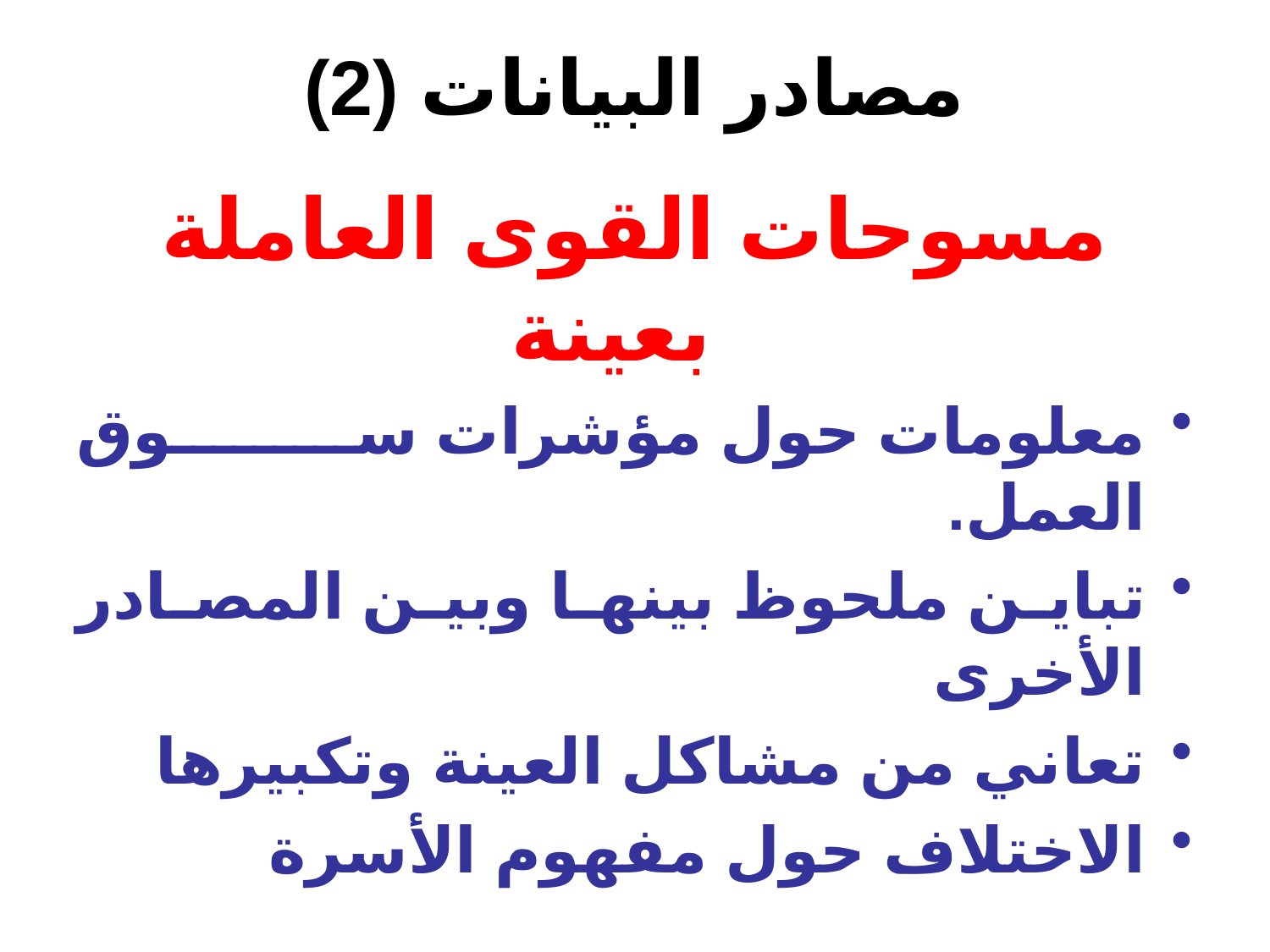

# مصادر البيانات (2)
مسوحات القوى العاملة بعينة
معلومات حول مؤشرات سوق العمل.
تباين ملحوظ بينها وبين المصادر الأخرى
تعاني من مشاكل العينة وتكبيرها
الاختلاف حول مفهوم الأسرة